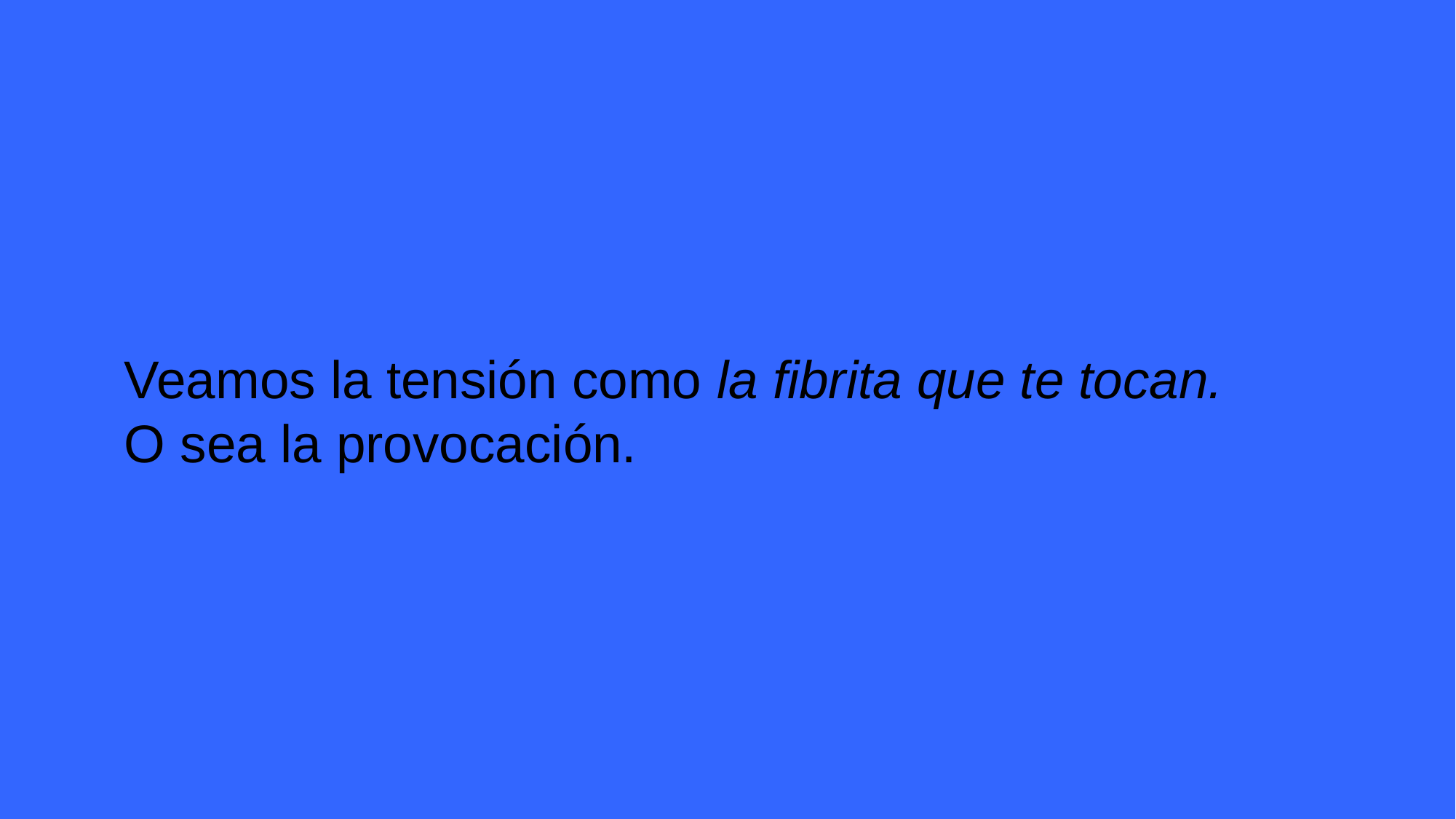

Veamos la tensión como la fibrita que te tocan.
O sea la provocación.